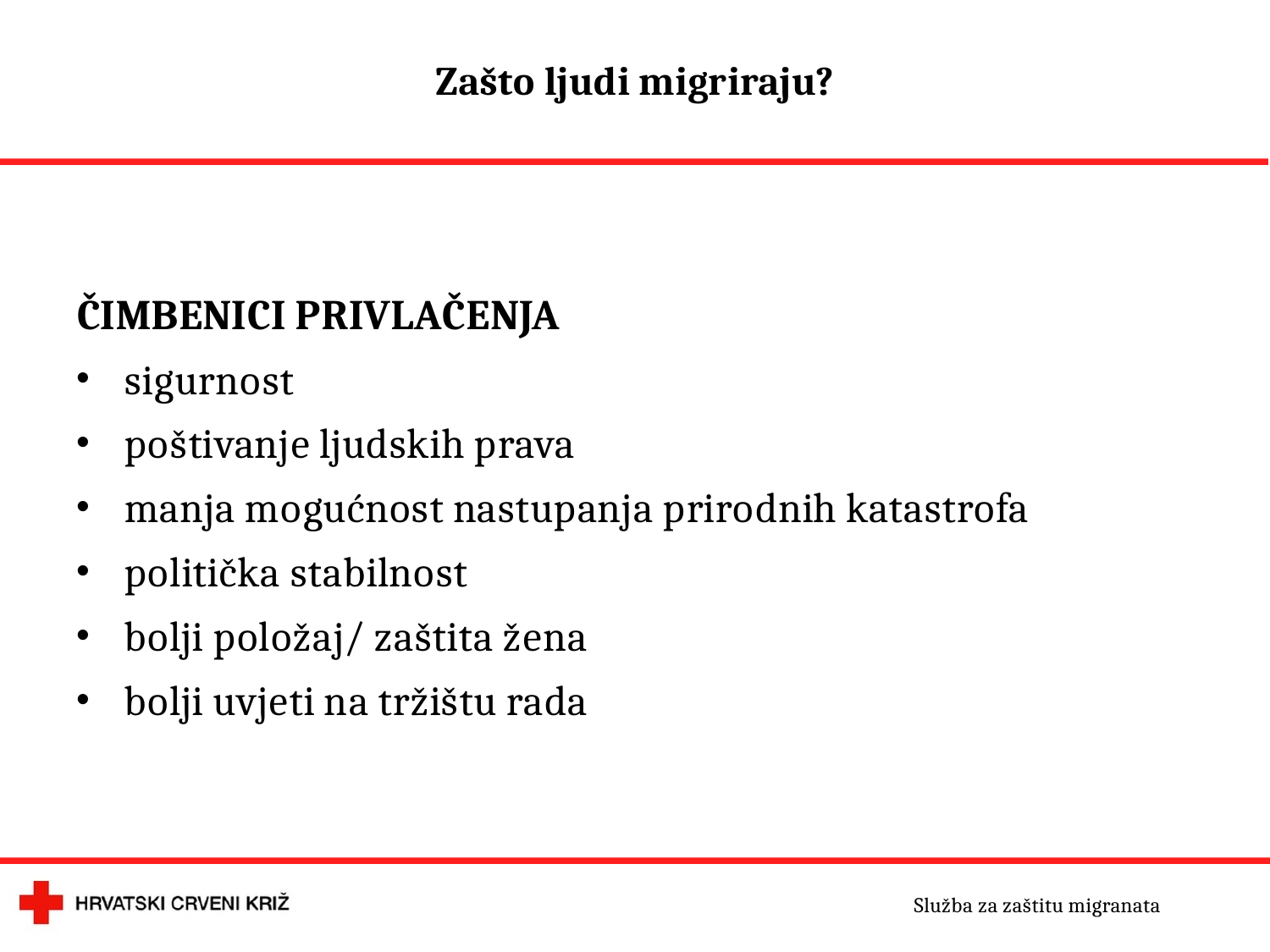

# Zašto ljudi migriraju?

ČIMBENICI PRIVLAČENJA
sigurnost
poštivanje ljudskih prava
manja mogućnost nastupanja prirodnih katastrofa
politička stabilnost
bolji položaj/ zaštita žena
bolji uvjeti na tržištu rada